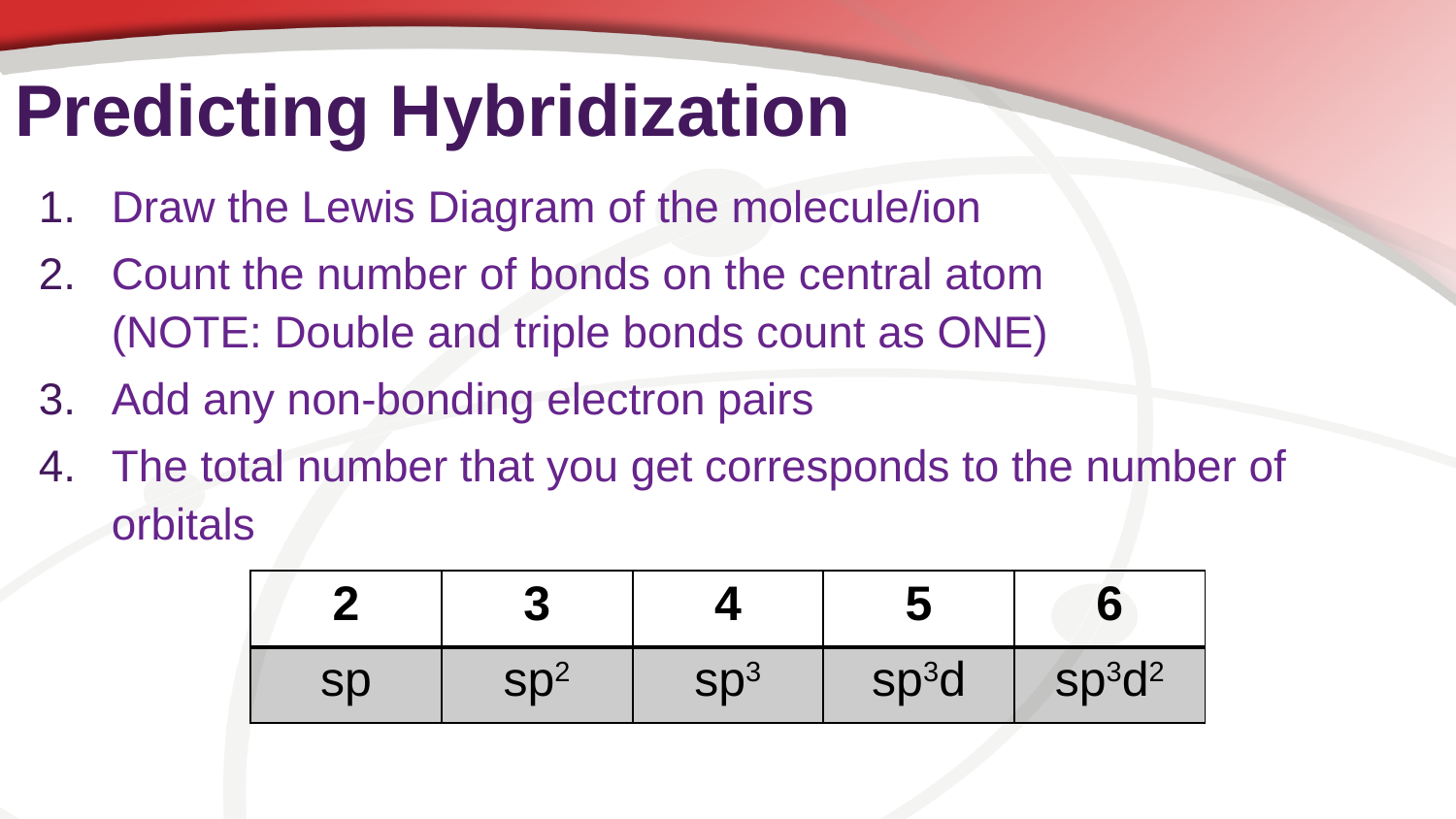

# Predicting Hybridization
Draw the Lewis Diagram of the molecule/ion
Count the number of bonds on the central atom
(NOTE: Double and triple bonds count as ONE)
Add any non-bonding electron pairs
The total number that you get corresponds to the number of orbitals

| 2 | 3 | 4 | 5 | 6 |
| --- | --- | --- | --- | --- |
| sp | sp2 | sp3 | sp3d | sp3d2 |